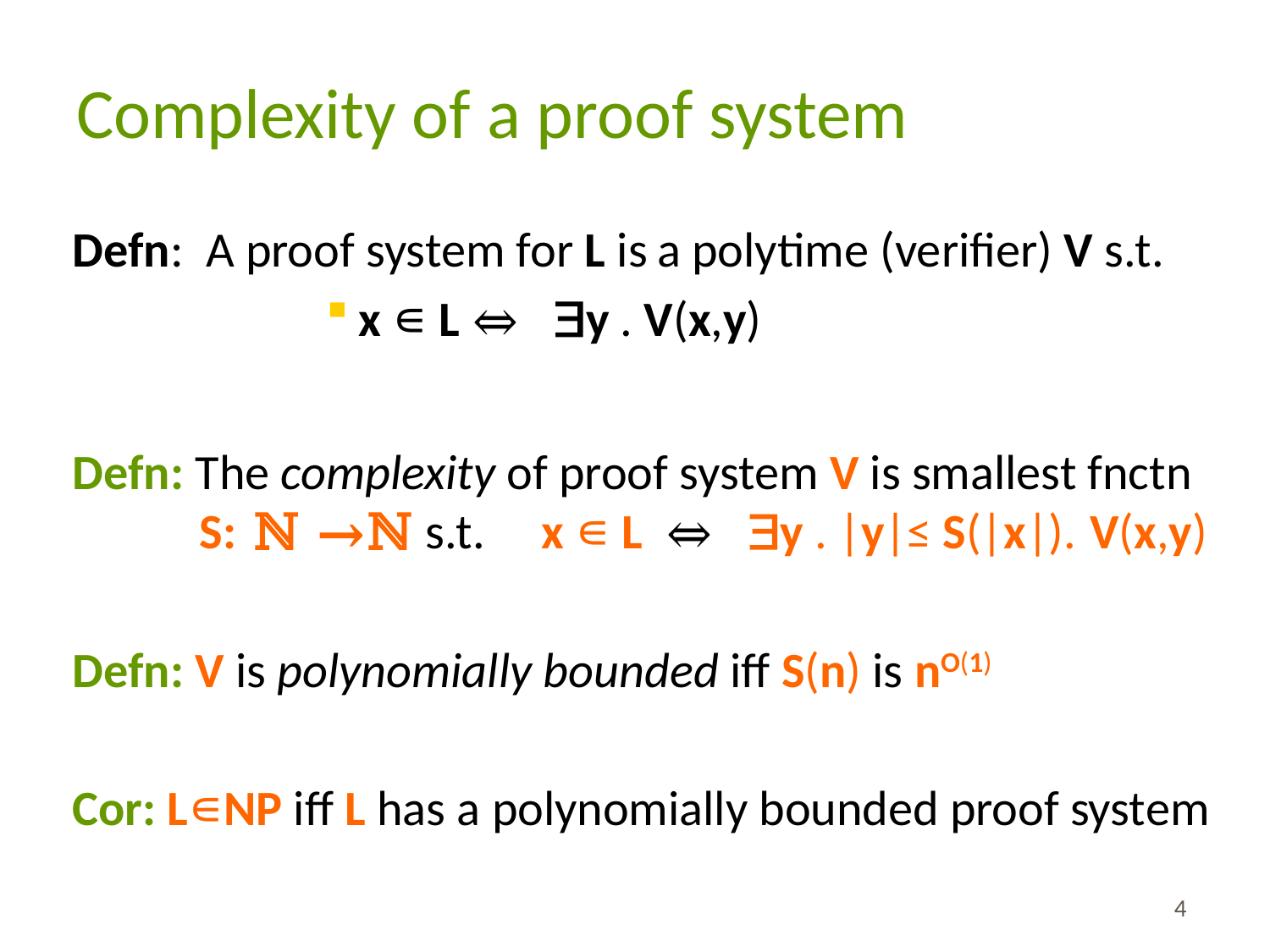

# Complexity of a proof system
Defn:  A proof system for L is a polytime (verifier) V s.t.
x ∊ L ⇔   ∃y . V(x,y)

Defn: The complexity of proof system V is smallest fnctn       	S: ℕ →ℕ s.t.     x ∊ L  ⇔   ∃y . |y|≤ S(|x|).  V(x,y)

Defn: V is polynomially bounded iff S(n) is nO(1)

Cor: L∊NP iff L has a polynomially bounded proof system

4